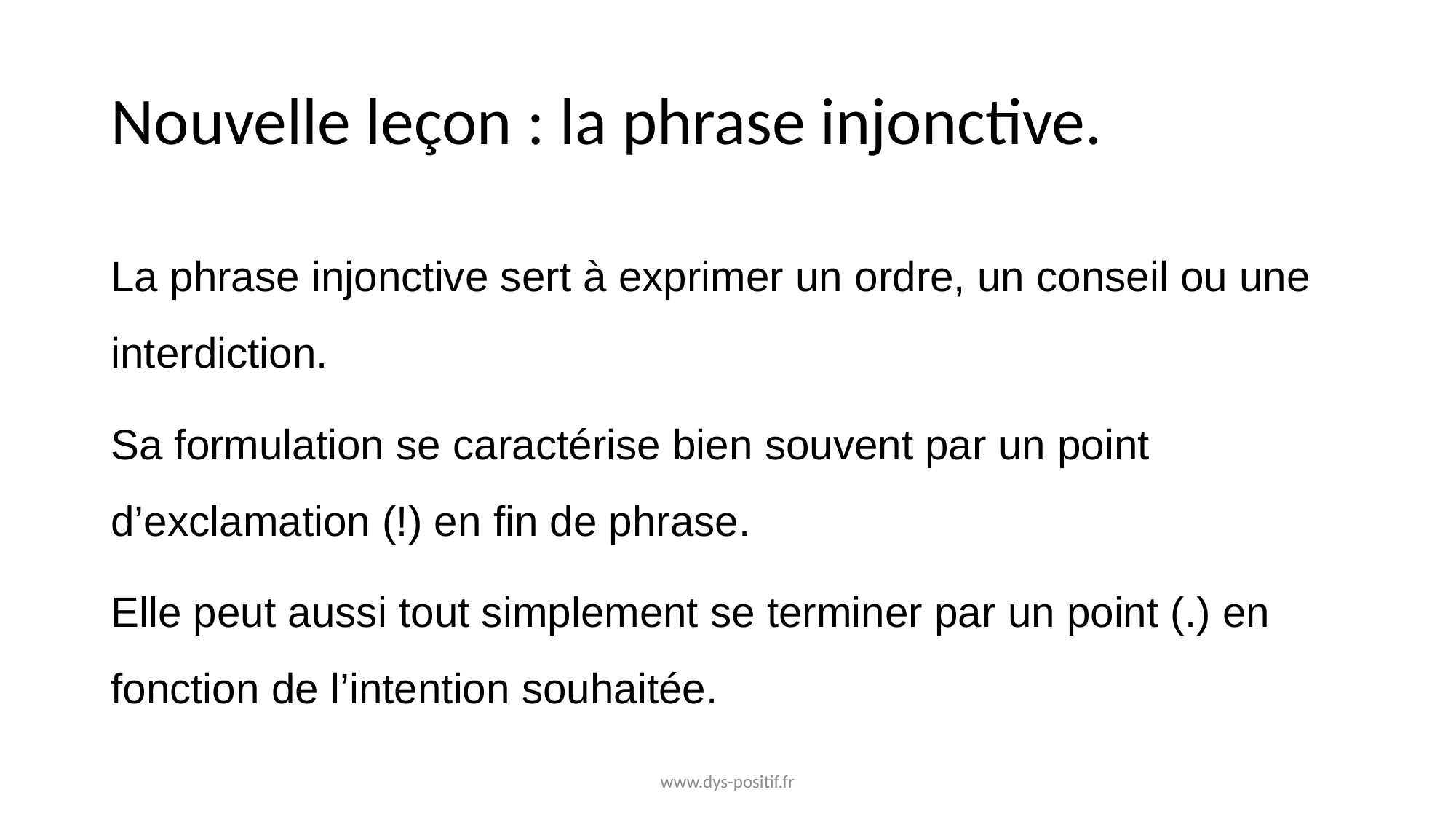

# Nouvelle leçon : la phrase injonctive.
La phrase injonctive sert à exprimer un ordre, un conseil ou une interdiction.
Sa formulation se caractérise bien souvent par un point d’exclamation (!) en fin de phrase.
Elle peut aussi tout simplement se terminer par un point (.) en fonction de l’intention souhaitée.

www.dys-positif.fr